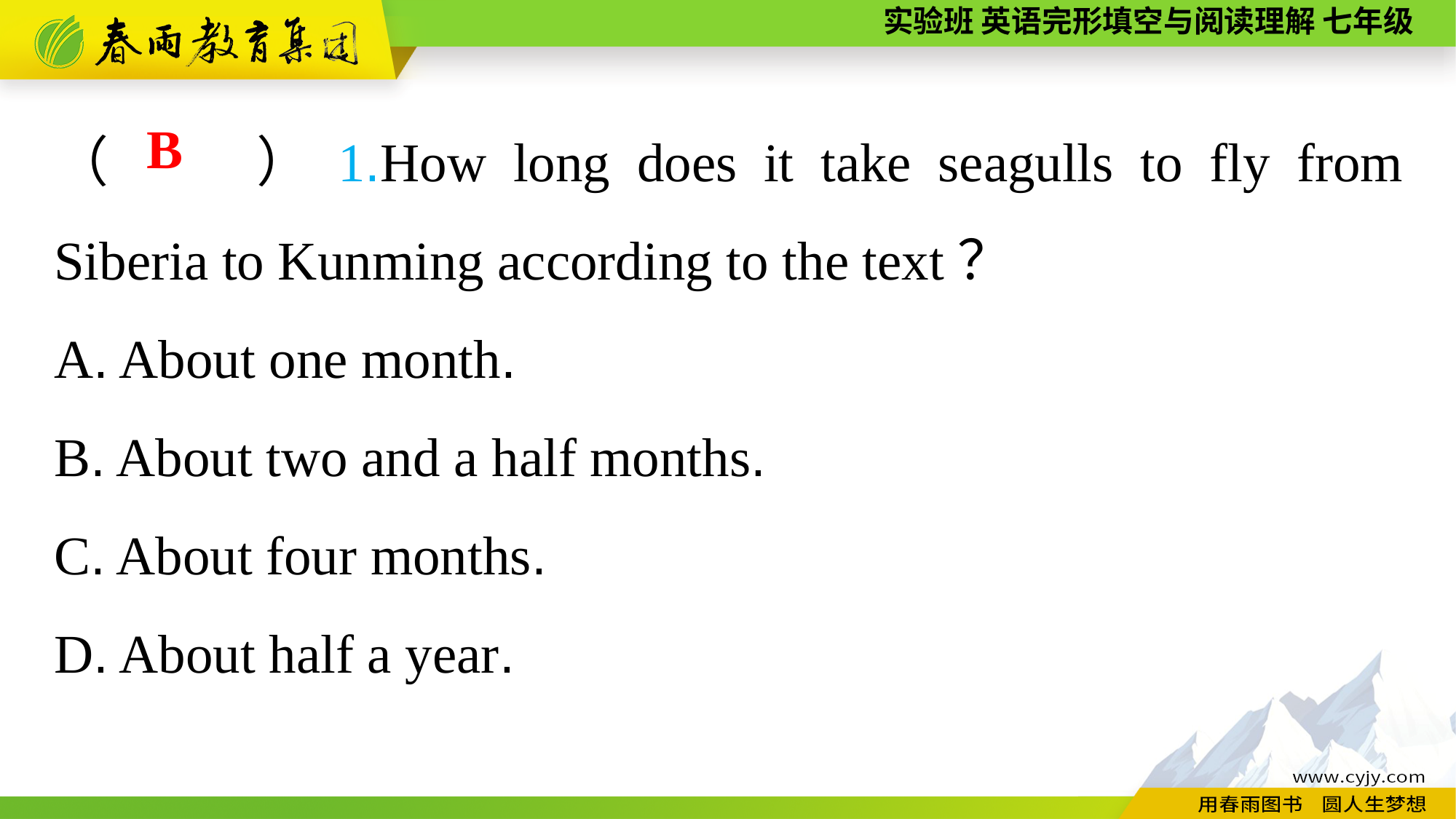

（　　）1.How long does it take seagulls to fly from Siberia to Kunming according to the text？
A. About one month.
B. About two and a half months.
C. About four months.
D. About half a year.
B